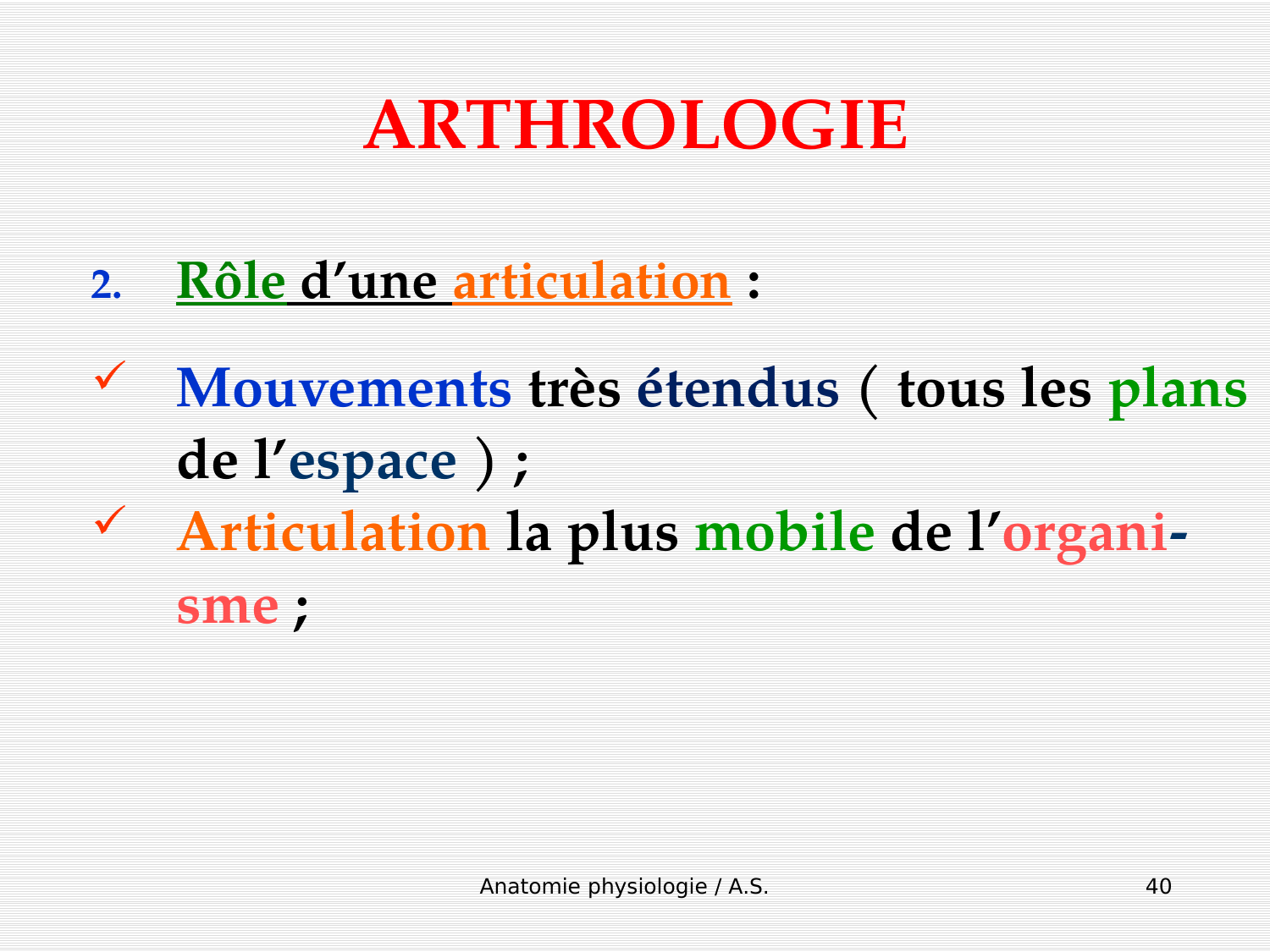

# ARTHROLOGIE
Rôle d’une articulation :

Mouvements très étendus ( tous les plans
      de l’espace ) ;
Articulation la plus mobile de l’organi-
      sme ;

Anatomie physiologie / A.S.
40